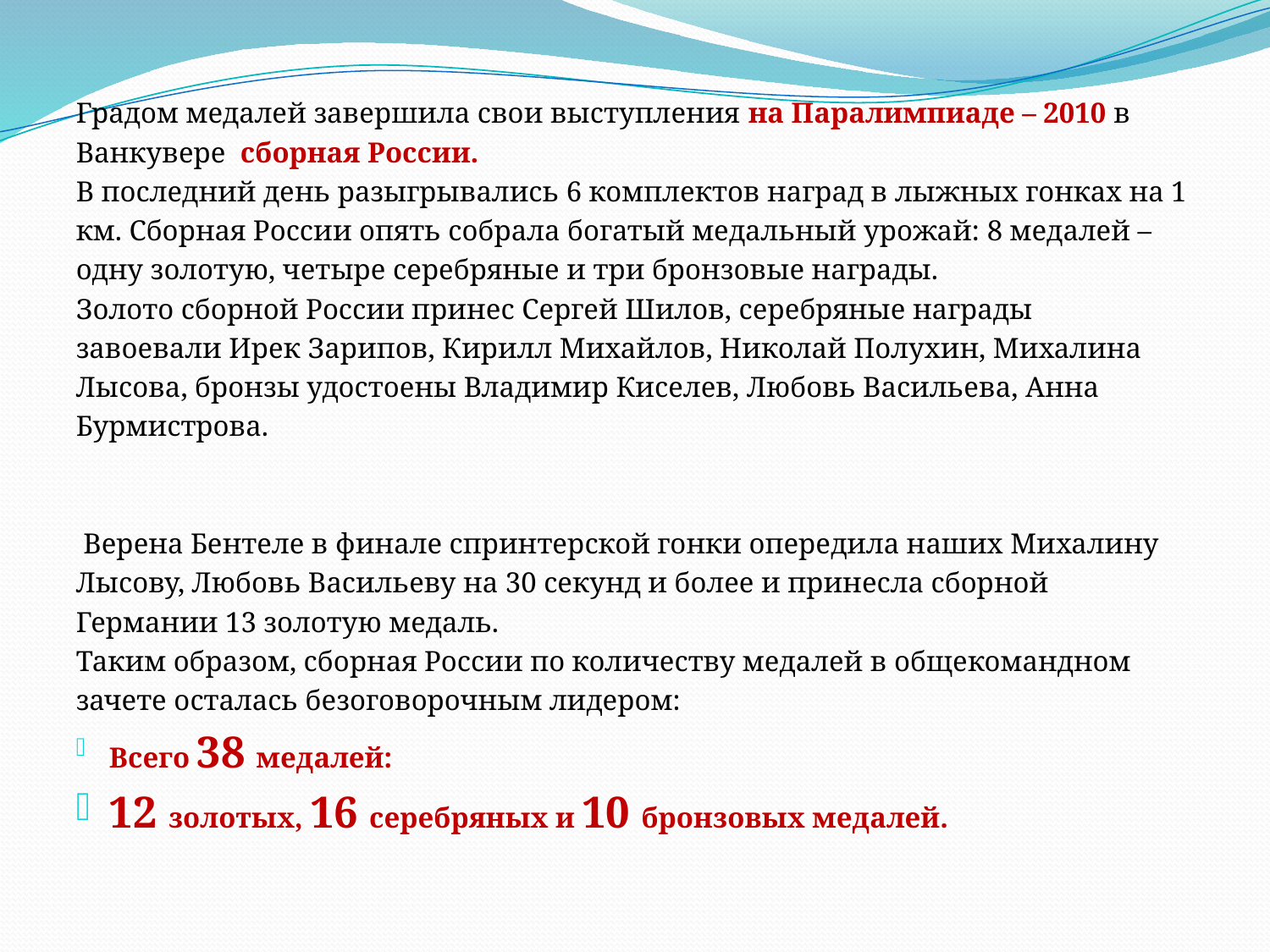

Градом медалей завершила свои выступления на Паралимпиаде – 2010 в
Ванкувере  сборная России.
В последний день разыгрывались 6 комплектов наград в лыжных гонках на 1
км. Сборная России опять собрала богатый медальный урожай: 8 медалей –
одну золотую, четыре серебряные и три бронзовые награды.
Золото сборной России принес Сергей Шилов, серебряные награды
завоевали Ирек Зарипов, Кирилл Михайлов, Николай Полухин, Михалина
Лысова, бронзы удостоены Владимир Киселев, Любовь Васильева, Анна
Бурмистрова.

 Верена Бентеле в финале спринтерской гонки опередила наших Михалину
Лысову, Любовь Васильеву на 30 секунд и более и принесла сборной
Германии 13 золотую медаль.
Таким образом, сборная России по количеству медалей в общекомандном
зачете осталась безоговорочным лидером:
Всего 38 медалей:
12 золотых, 16 серебряных и 10 бронзовых медалей.